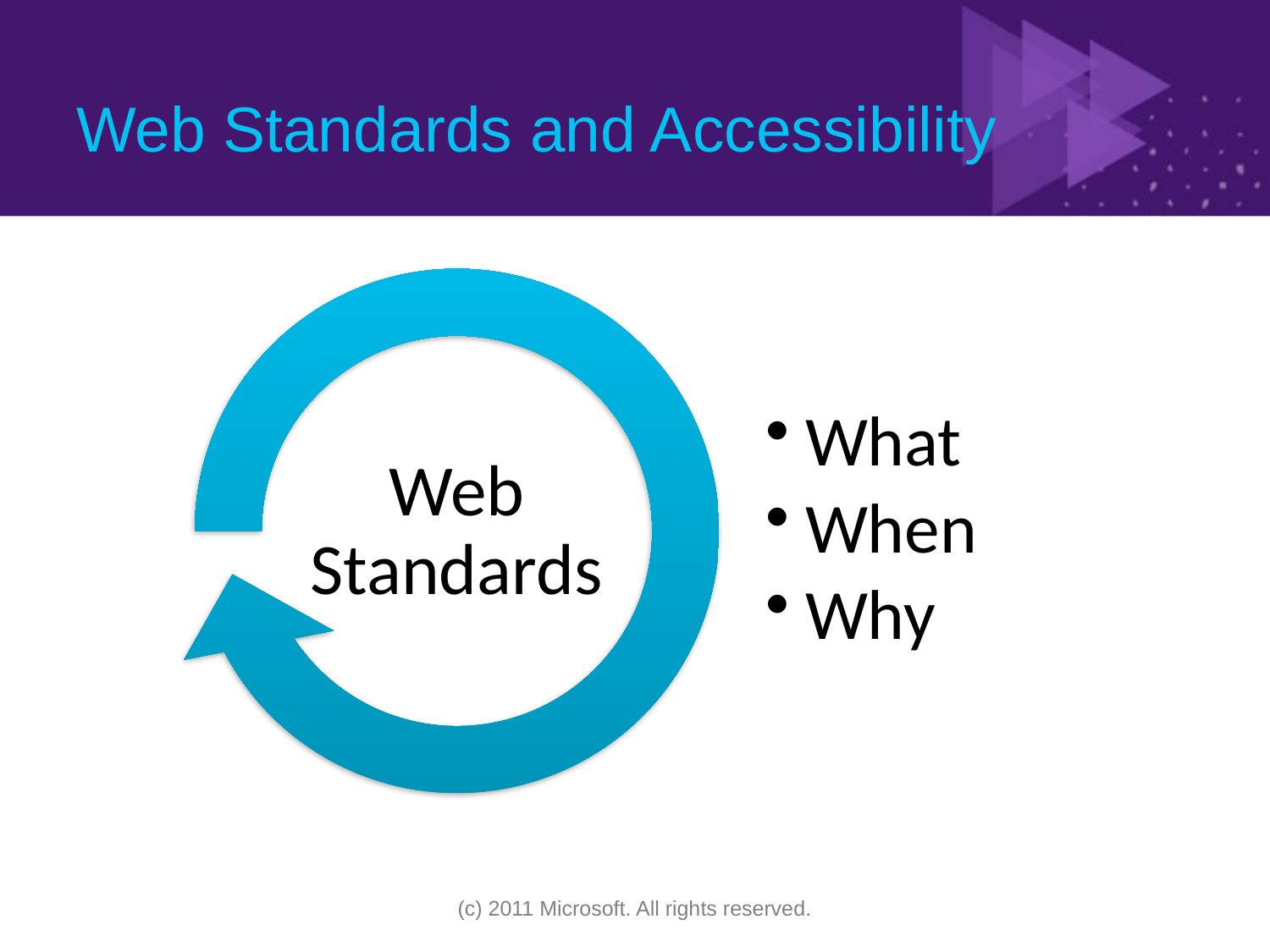

# Web Standards and Accessibility
What
When
Why
Web Standards
(c) 2011 Microsoft. All rights reserved.